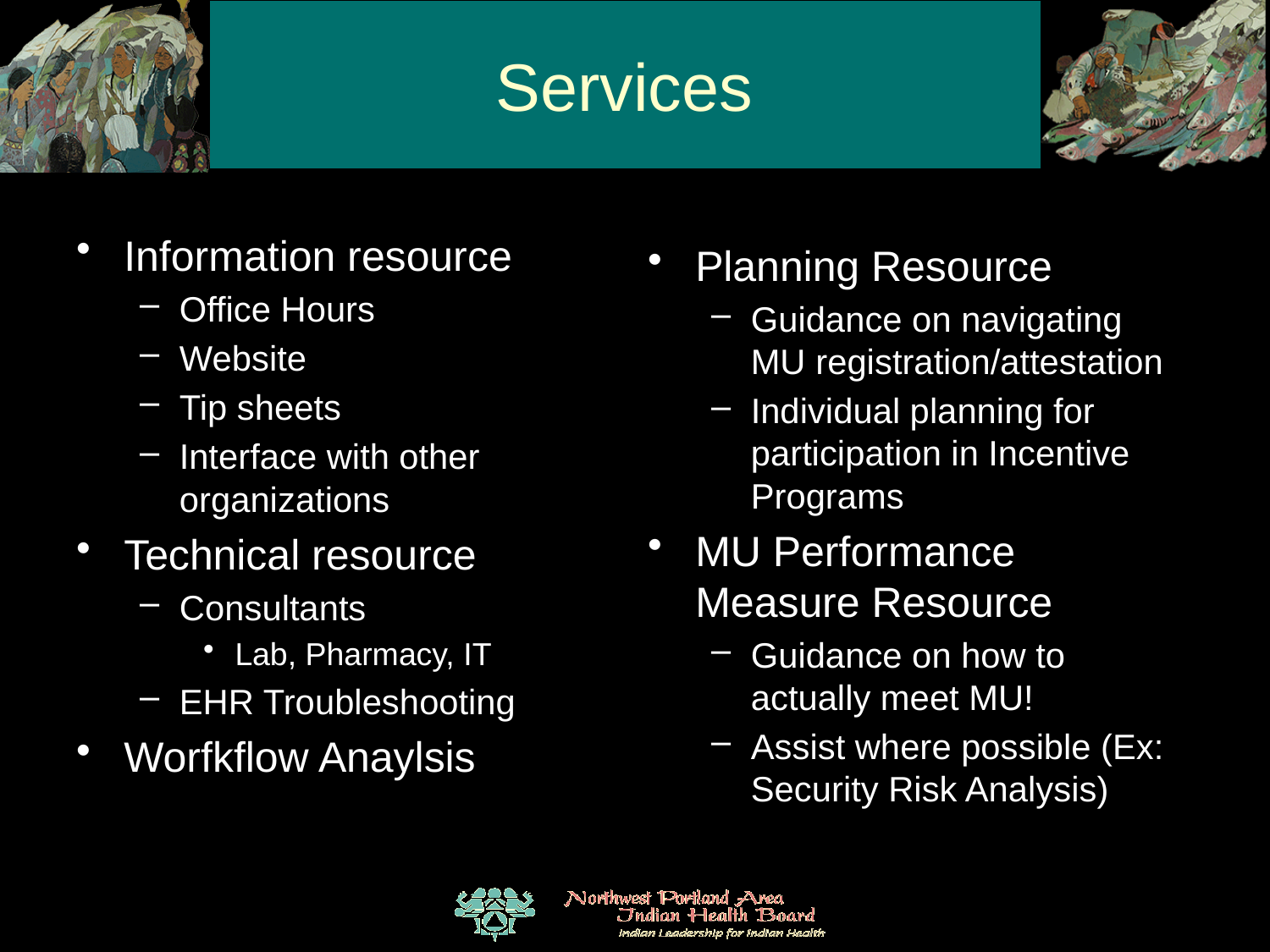

# Services
Information resource
Office Hours
Website
Tip sheets
Interface with other organizations
Technical resource
Consultants
Lab, Pharmacy, IT
EHR Troubleshooting
Worfkflow Anaylsis

Planning Resource
Guidance on navigating MU registration/attestation
Individual planning for participation in Incentive Programs
MU Performance Measure Resource
Guidance on how to actually meet MU!
Assist where possible (Ex: Security Risk Analysis)